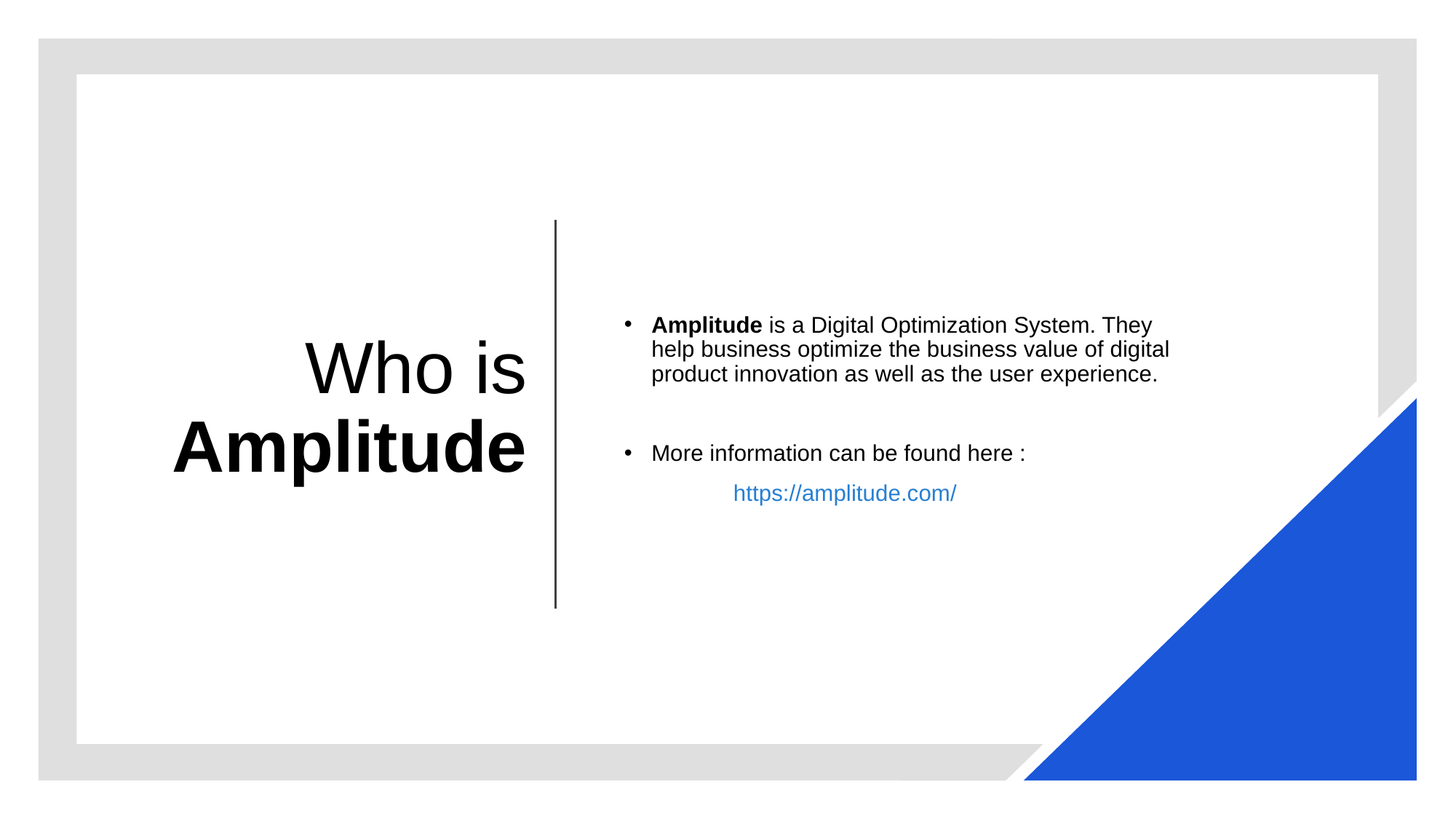

# Who is Amplitude
Amplitude is a Digital Optimization System. They help business optimize the business value of digital product innovation as well as the user experience.

More information can be found here :
	https://amplitude.com/